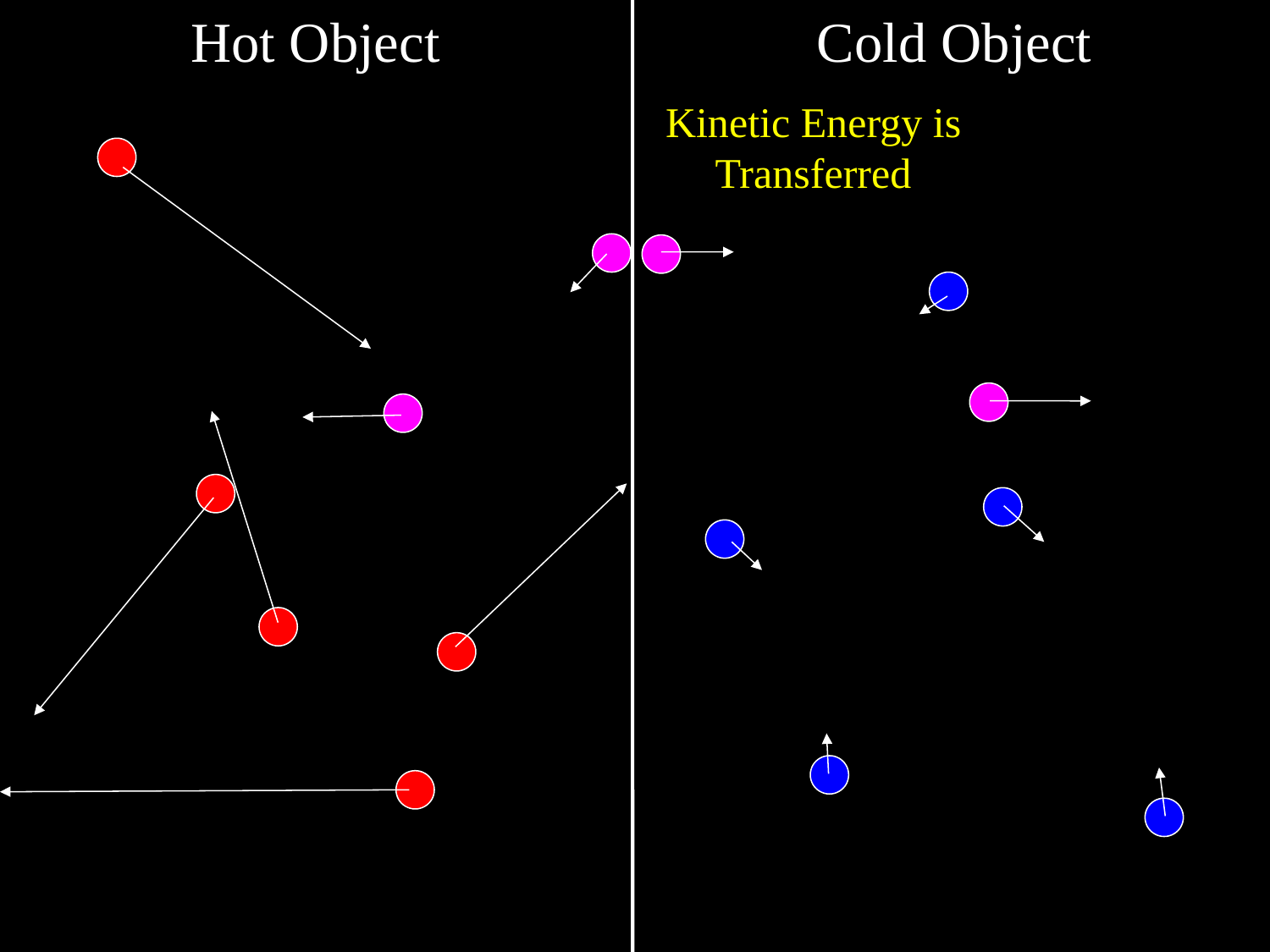

Hot Object

Cold Object
Kinetic Energy is Transferred